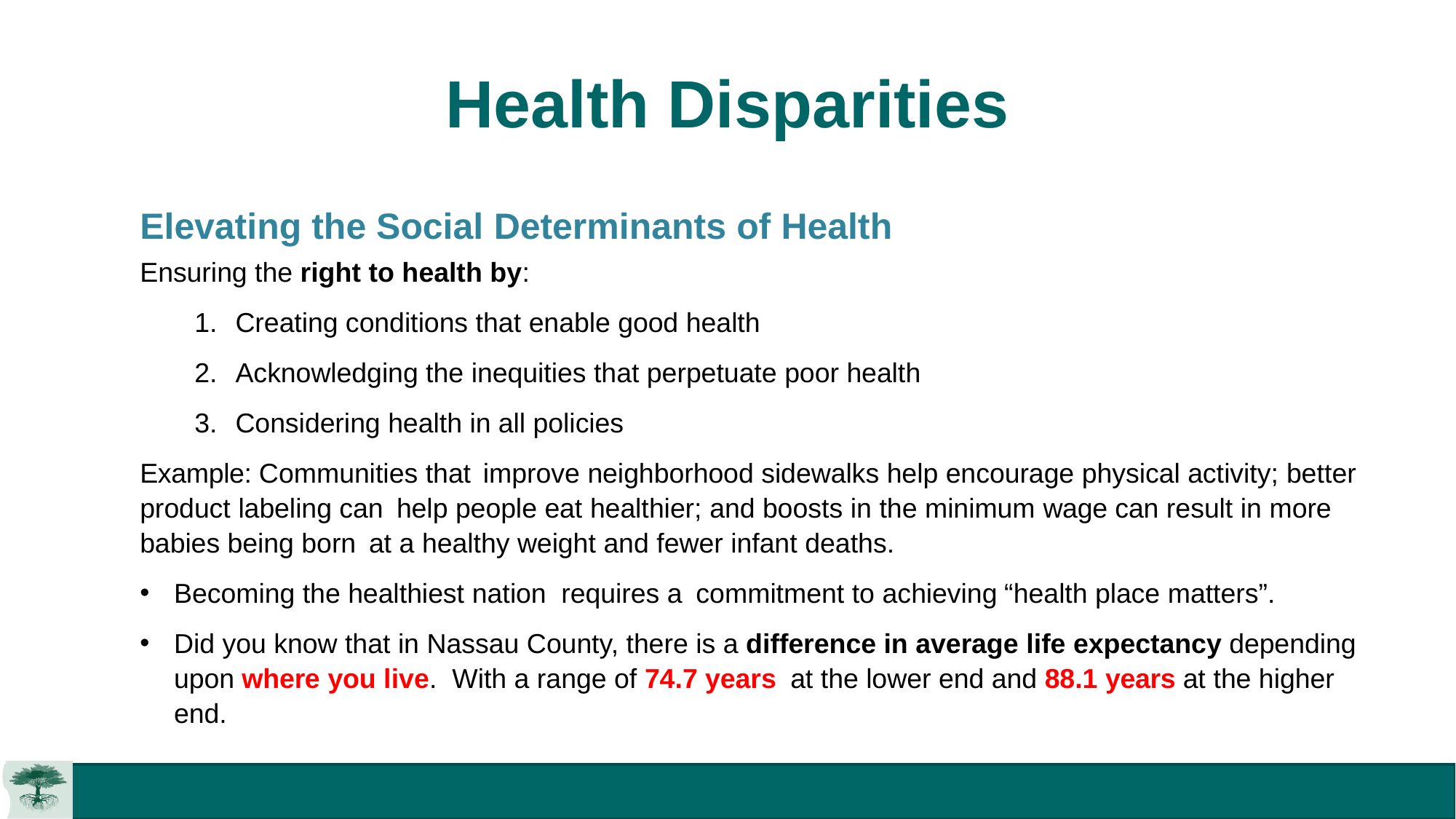

# Health Disparities
Elevating the Social Determinants of Health
Ensuring the right to health by:
Creating conditions that enable good health
Acknowledging the inequities that perpetuate poor health
Considering health in all policies
Example: Communities that improve neighborhood sidewalks help encourage physical activity; better product labeling can help people eat healthier; and boosts in the minimum wage can result in more babies being born at a healthy weight and fewer infant deaths.
Becoming the healthiest nation  requires a commitment to achieving “health place matters”.
Did you know that in Nassau County, there is a difference in average life expectancy depending upon where you live.  With a range of 74.7 years at the lower end and 88.1 years at the higher end.